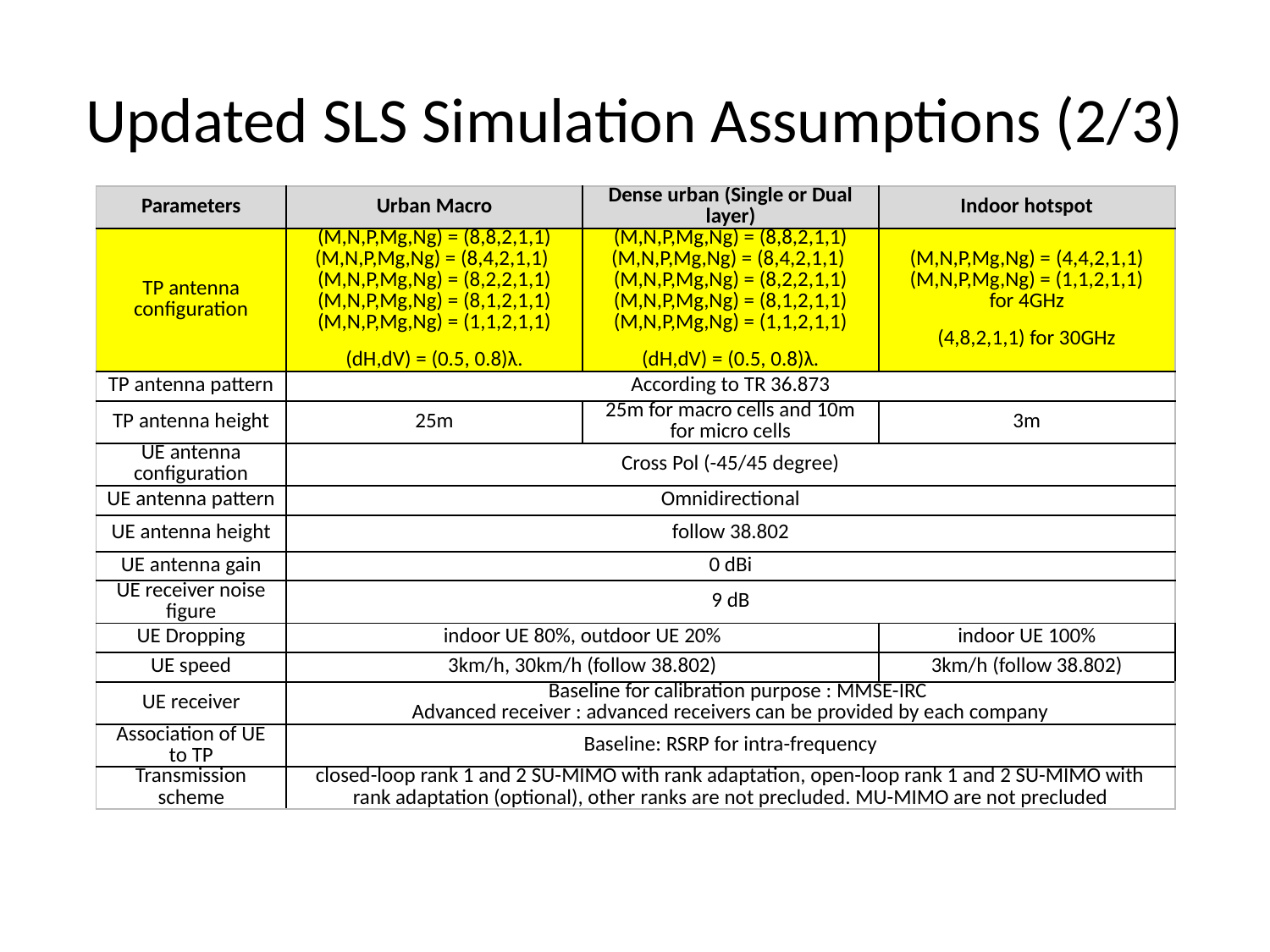

# Updated SLS Simulation Assumptions (2/3)
| Parameters | Urban Macro | Dense urban (Single or Dual layer) | Indoor hotspot |
| --- | --- | --- | --- |
| TP antenna configuration | (M,N,P,Mg,Ng) = (8,8,2,1,1) (M,N,P,Mg,Ng) = (8,4,2,1,1) (M,N,P,Mg,Ng) = (8,2,2,1,1) (M,N,P,Mg,Ng) = (8,1,2,1,1) (M,N,P,Mg,Ng) = (1,1,2,1,1) (dH,dV) = (0.5, 0.8)λ. | (M,N,P,Mg,Ng) = (8,8,2,1,1) (M,N,P,Mg,Ng) = (8,4,2,1,1) (M,N,P,Mg,Ng) = (8,2,2,1,1) (M,N,P,Mg,Ng) = (8,1,2,1,1) (M,N,P,Mg,Ng) = (1,1,2,1,1) (dH,dV) = (0.5, 0.8)λ. | (M,N,P,Mg,Ng) = (4,4,2,1,1) (M,N,P,Mg,Ng) = (1,1,2,1,1) for 4GHz (4,8,2,1,1) for 30GHz |
| TP antenna pattern | According to TR 36.873 |  |  |
| TP antenna height | 25m | 25m for macro cells and 10m for micro cells | 3m |
| UE antenna configuration | Cross Pol (-45/45 degree) |  |  |
| UE antenna pattern | Omnidirectional |  |  |
| UE antenna height | follow 38.802 |  |  |
| UE antenna gain | 0 dBi |  |  |
| UE receiver noise figure | 9 dB |  |  |
| UE Dropping | indoor UE 80%, outdoor UE 20% |  | indoor UE 100% |
| UE speed | 3km/h, 30km/h (follow 38.802) |  | 3km/h (follow 38.802) |
| UE receiver | Baseline for calibration purpose : MMSE-IRC     Advanced receiver : advanced receivers can be provided by each company |  |  |
| Association of UE to TP | Baseline: RSRP for intra-frequency |  |  |
| Transmission scheme | closed-loop rank 1 and 2 SU-MIMO with rank adaptation, open-loop rank 1 and 2 SU-MIMO with rank adaptation (optional), other ranks are not precluded. MU-MIMO are not precluded |  |  |